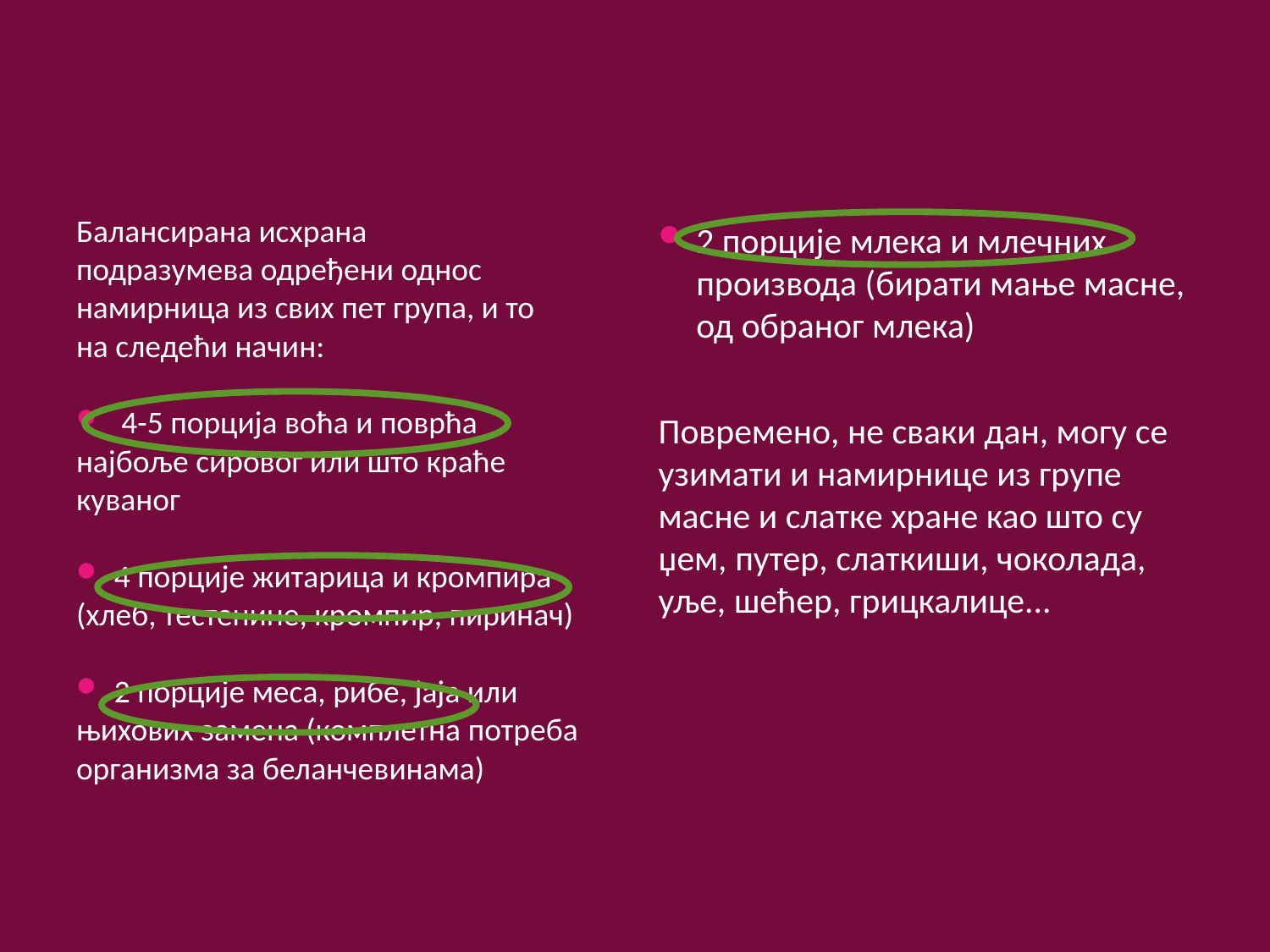

#
Балансирана исхрана
подразумева одређени однос
намирница из свих пет група, и то
на следећи начин:

 4-5 порција воћа и поврћа
најбоље сировог или што краће
куваног

4 порције житарица и кромпира
(хлеб, тестенине, кромпир, пиринач)‏

2 порције меса, рибе, јаја или
њихових замена (комплетна потреба
организма за беланчевинама)

2 порције млека и млечних производа (бирати мање масне, од обраног млека)‏

Повремено, не сваки дан, могу се узимати и намирнице из групе масне и слатке хране као што су џем, путер, слаткиши, чоколада, уље, шећер, грицкалице...